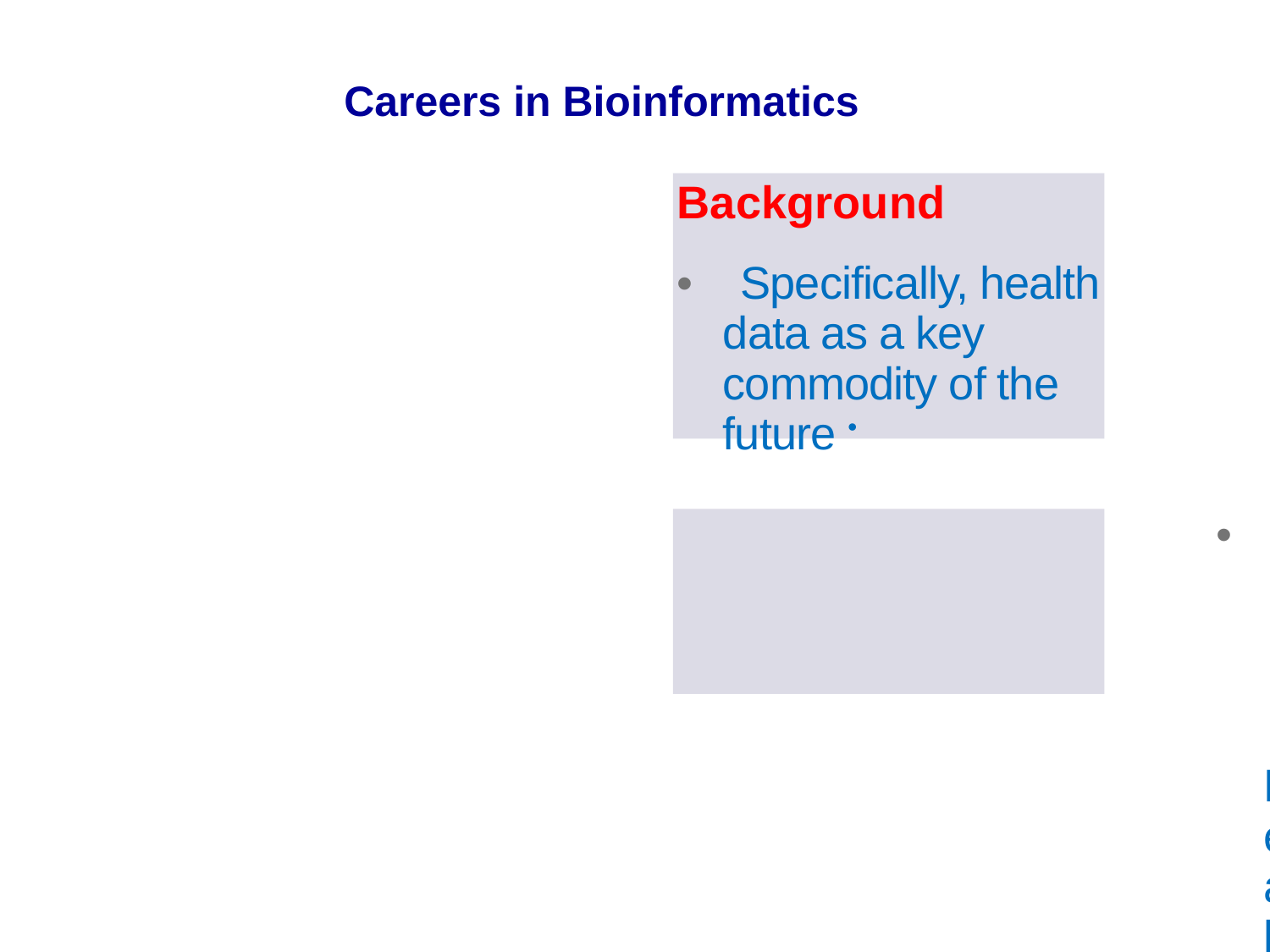

Careers in Bioinformatics
Background
•    Specifically, health data as a key commodity of the future •
•    Health and disease as the primordial challenge of mankind